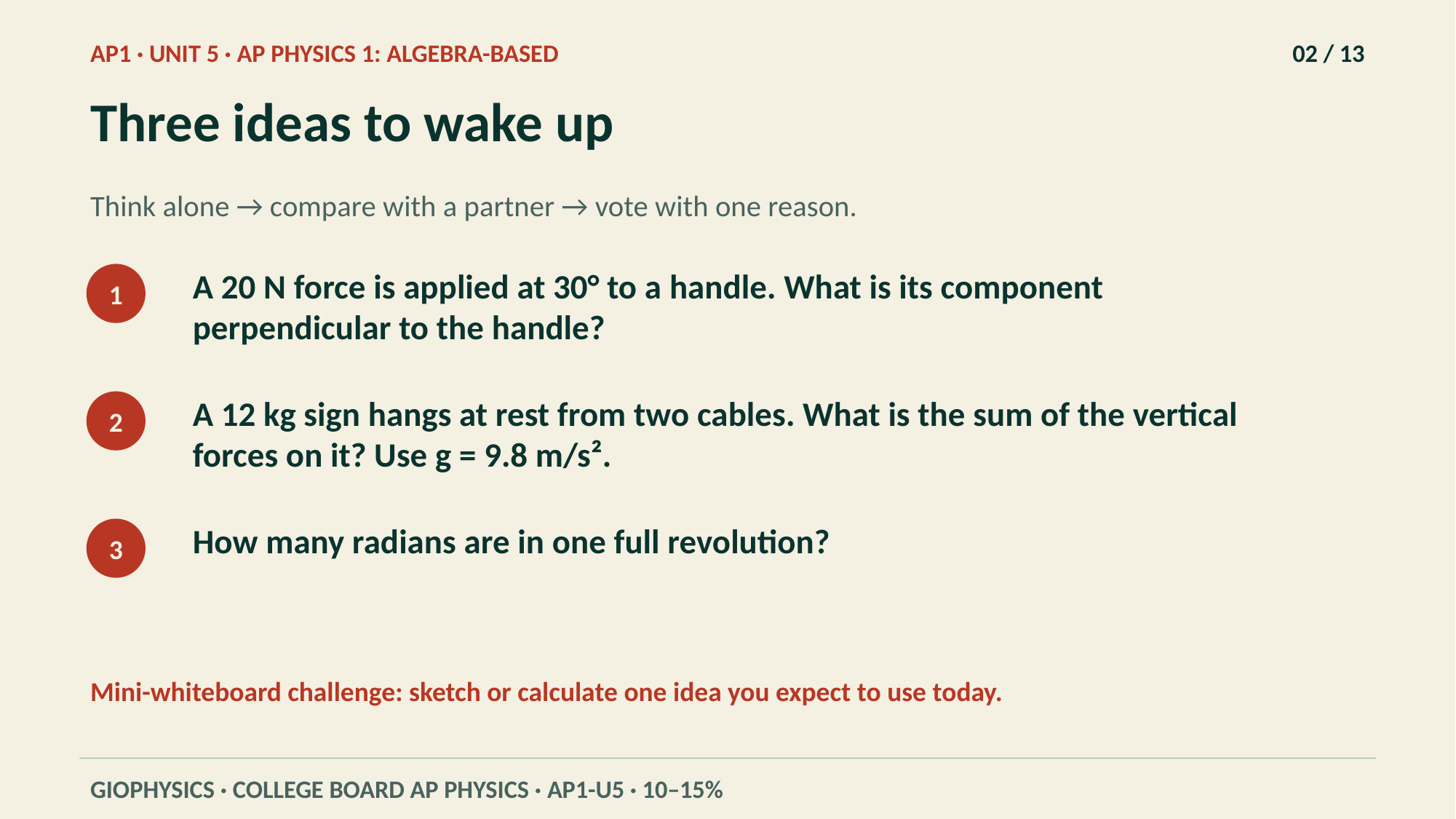

AP1 · UNIT 5 · AP PHYSICS 1: ALGEBRA-BASED
02 / 13
Three ideas to wake up
Think alone → compare with a partner → vote with one reason.
A 20 N force is applied at 30° to a handle. What is its component perpendicular to the handle?

1
A 12 kg sign hangs at rest from two cables. What is the sum of the vertical forces on it? Use g = 9.8 m/s².

2
How many radians are in one full revolution?

3
Mini-whiteboard challenge: sketch or calculate one idea you expect to use today.

GIOPHYSICS · COLLEGE BOARD AP PHYSICS · AP1-U5 · 10–15%